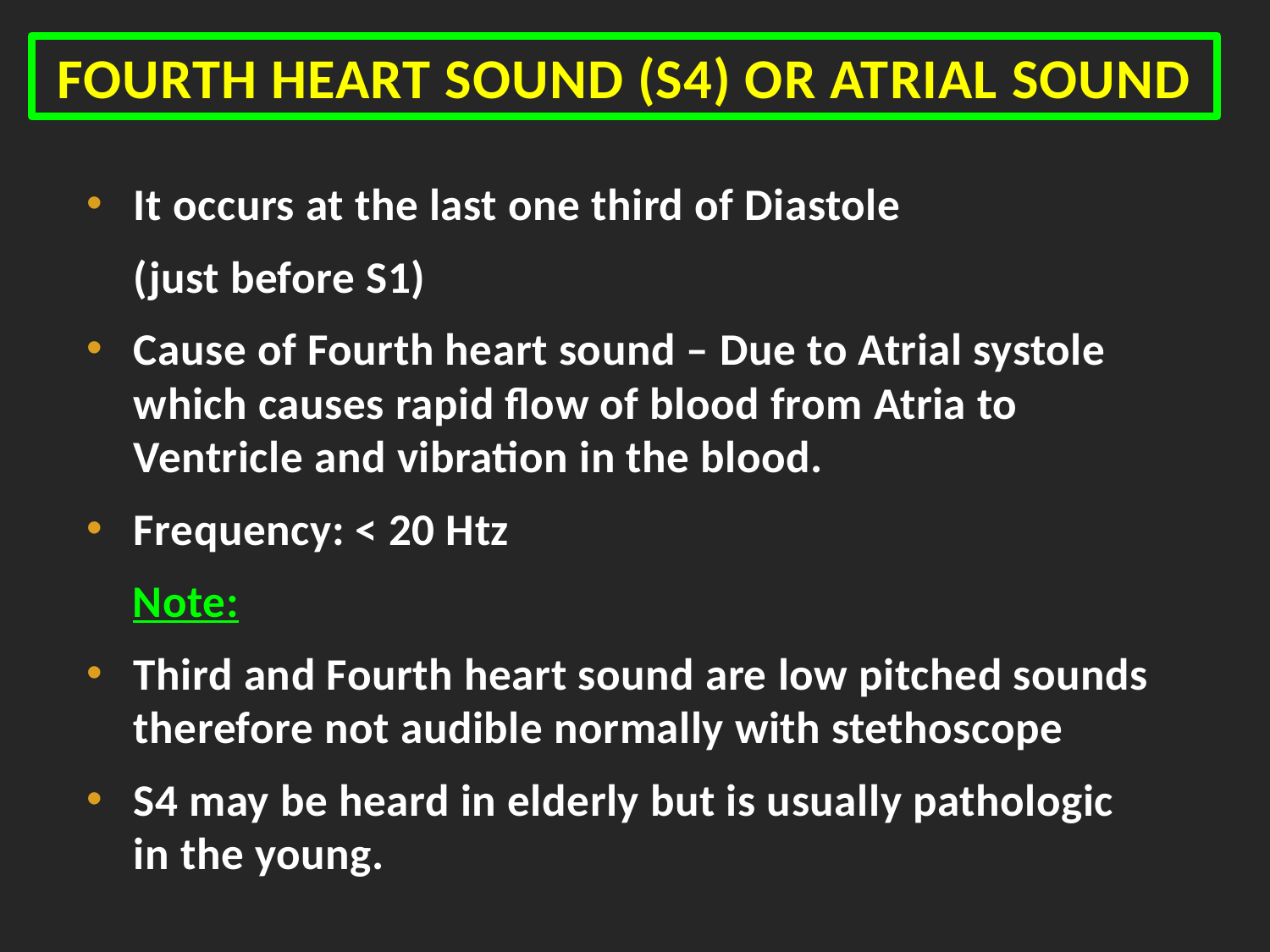

Fourth heart sound (S4) or Atrial Sound
It occurs at the last one third of Diastole
	(just before S1)
Cause of Fourth heart sound – Due to Atrial systole which causes rapid flow of blood from Atria to Ventricle and vibration in the blood.
Frequency: < 20 Htz
Note:
Third and Fourth heart sound are low pitched sounds therefore not audible normally with stethoscope
S4 may be heard in elderly but is usually pathologic in the young.